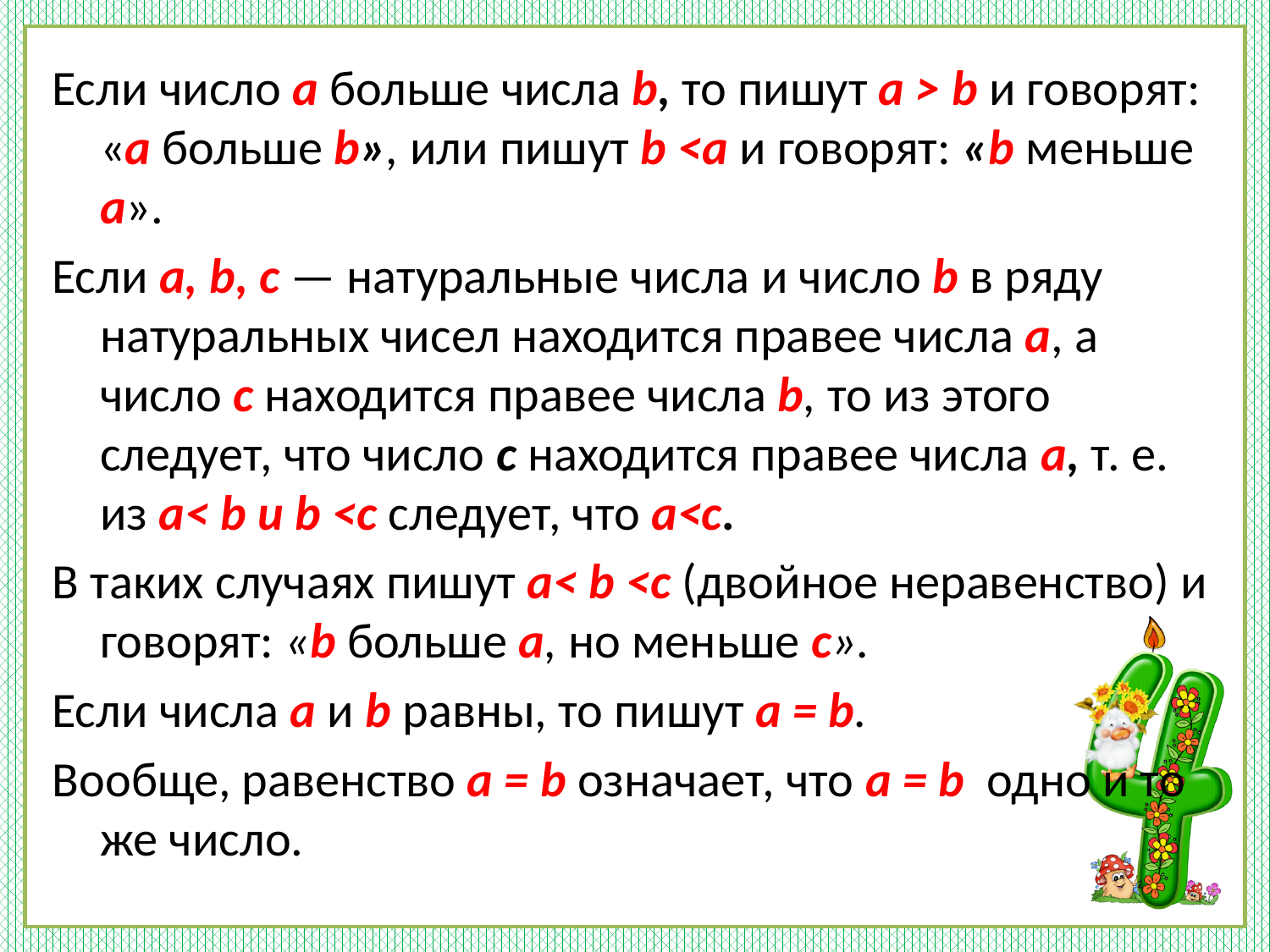

Если число а больше числа b, то пишут а > b и говорят: «а больше b», или пишут b <а и говорят: «b меньше а».
Если а, b, с — натуральные числа и число b в ряду натуральных чисел находится правее числа а, а число с находится правее числа b, то из этого следует, что число с находится правее числа а, т. е. из а< b и b <с следует, что а<с.
В таких случаях пишут а< b <с (двойное неравенство) и говорят: «b больше а, но меньше с».
Если числа а и b равны, то пишут а = b.
Вообще, равенство а = b означает, что а = b  одно и то же число.